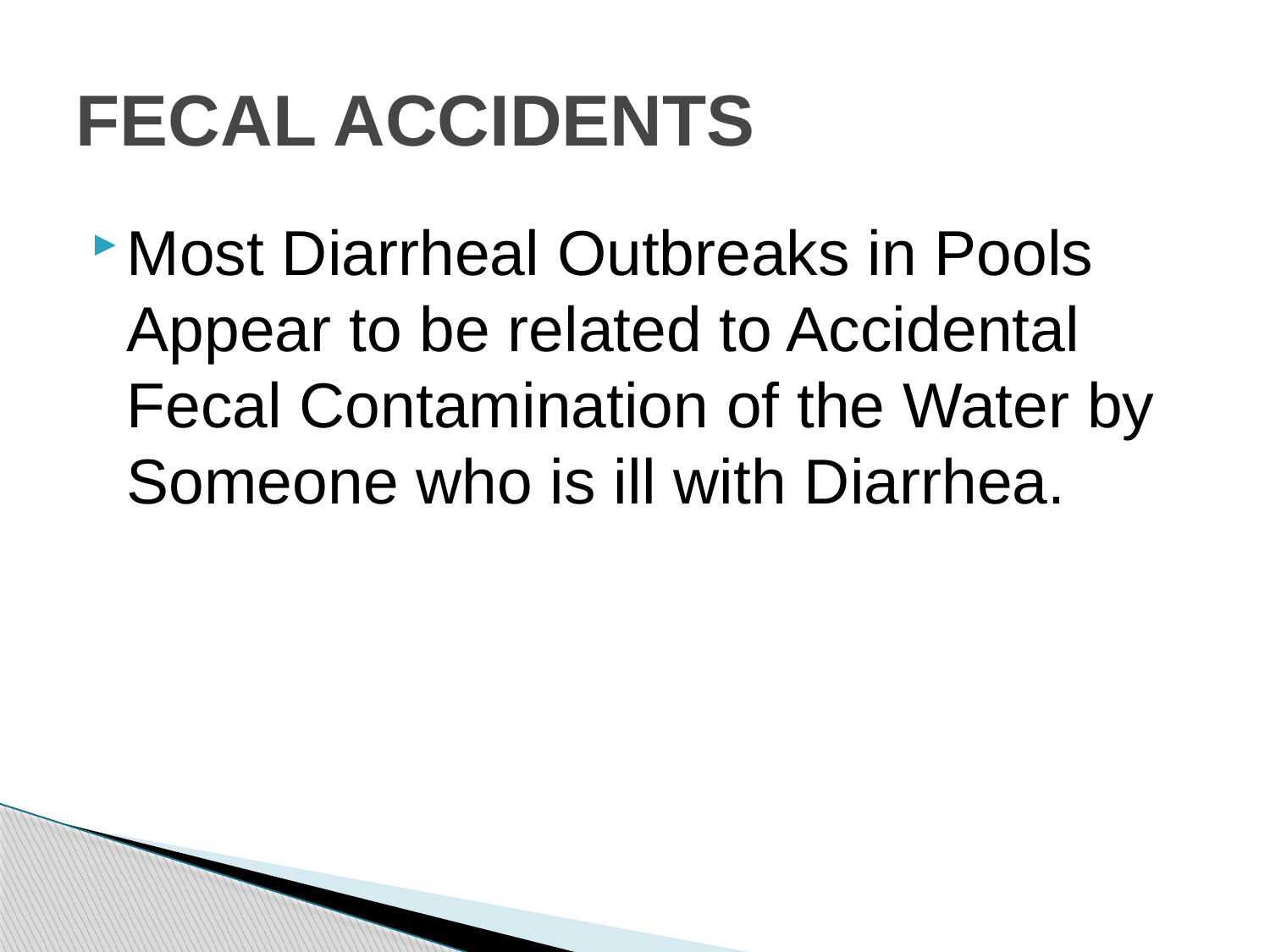

# FECAL ACCIDENTS
Most Diarrheal Outbreaks in Pools Appear to be related to Accidental Fecal Contamination of the Water by Someone who is ill with Diarrhea.